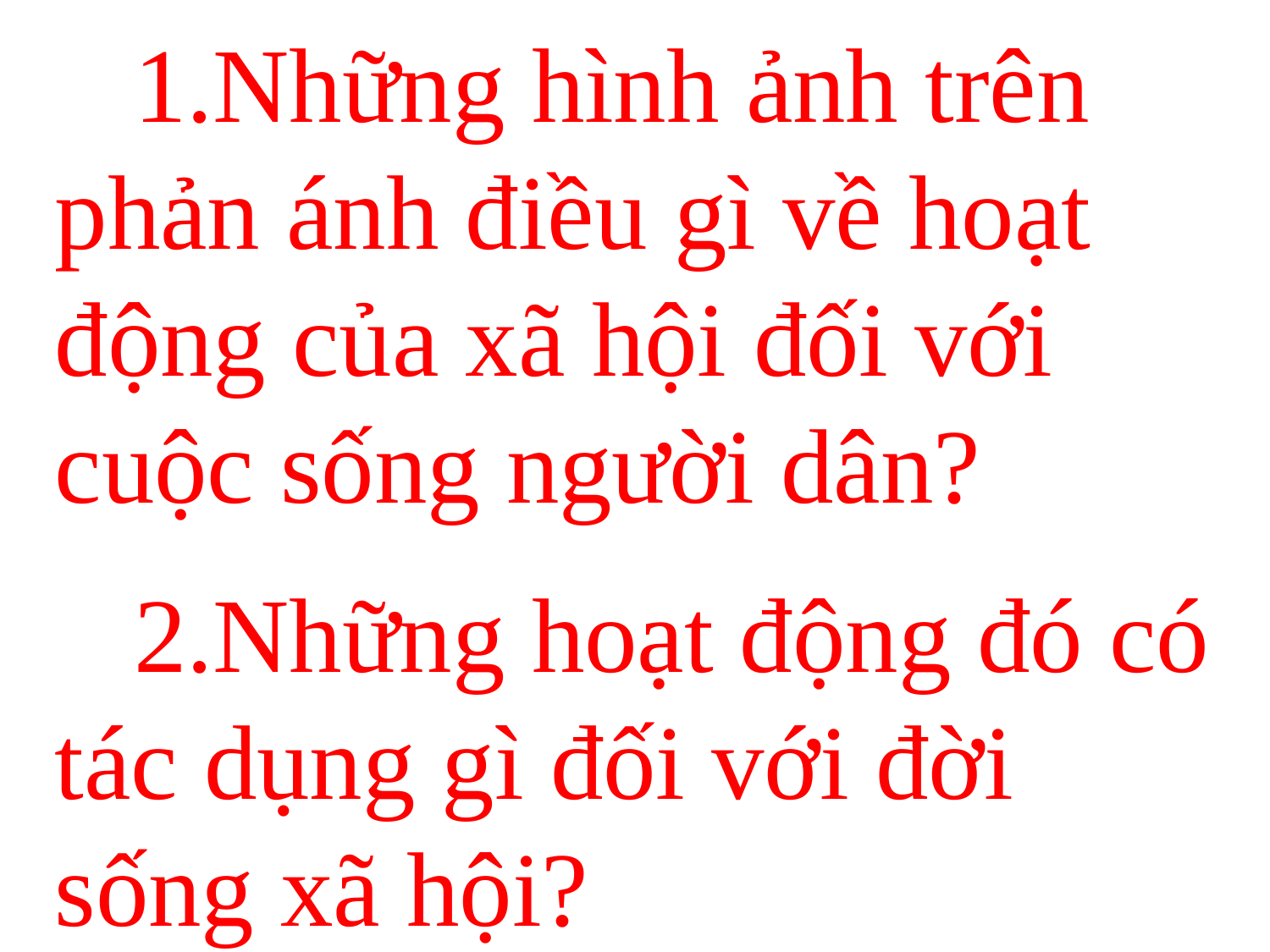

1.Những hình ảnh trên phản ánh điều gì về hoạt động của xã hội đối với cuộc sống người dân?
   2.Những hoạt động đó có tác dụng gì đối với đời sống xã hội?